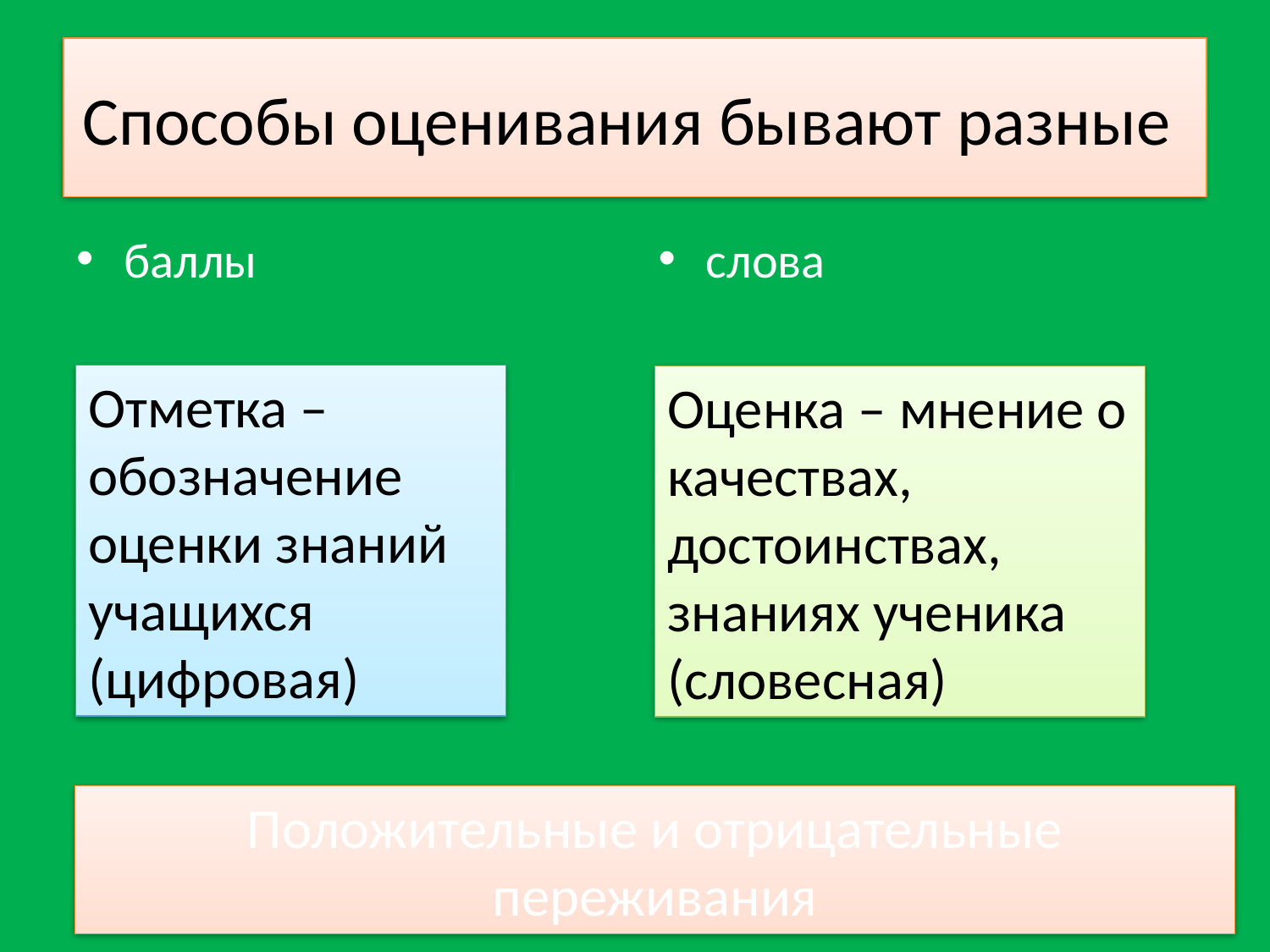

# Способы оценивания бывают разные
баллы
слова
Отметка – обозначение оценки знаний учащихся (цифровая)
Оценка – мнение о качествах, достоинствах, знаниях ученика (словесная)
Положительные и отрицательные переживания